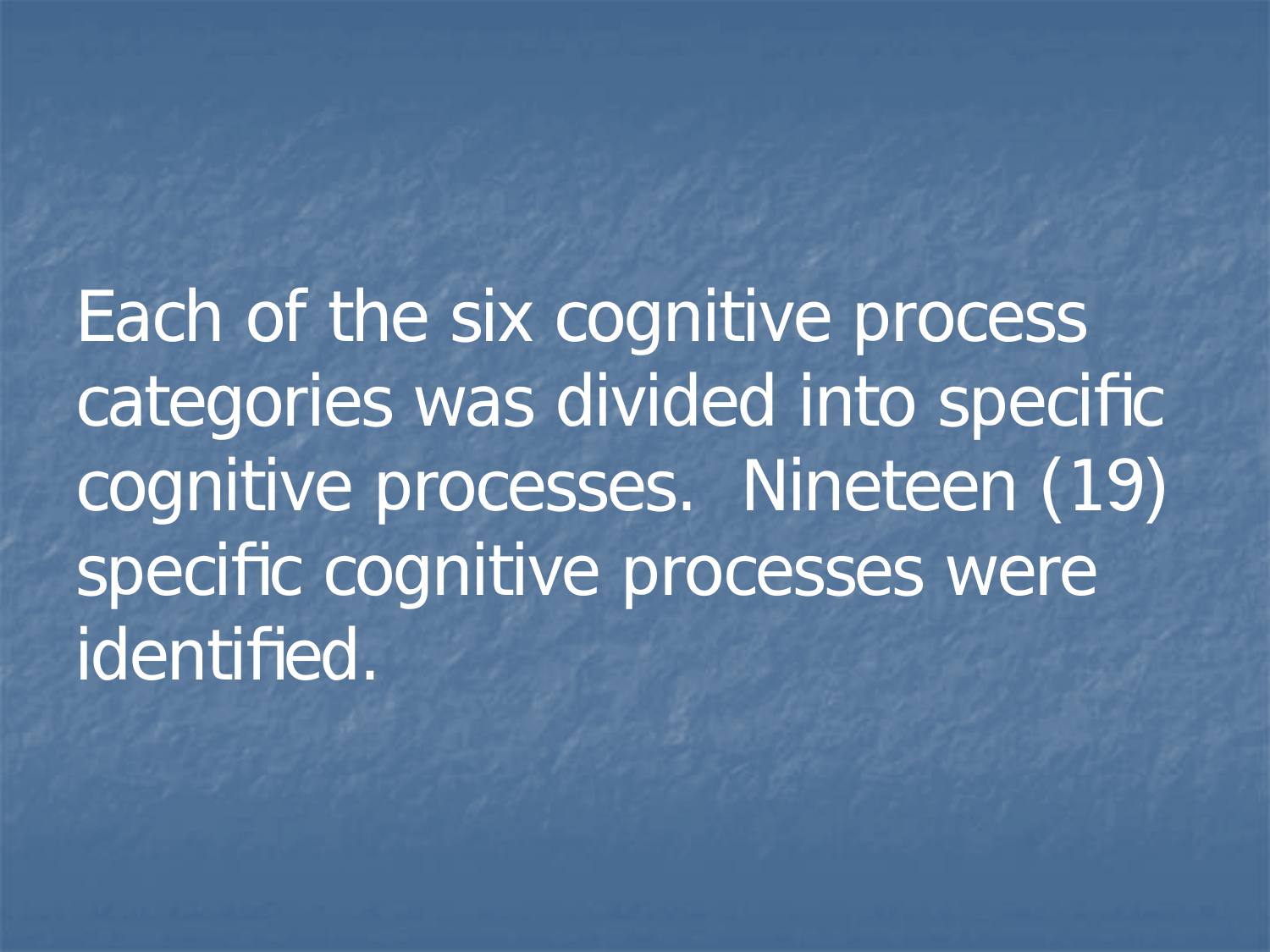

Each of the six cognitive process categories was divided into specific cognitive processes.  Nineteen (19) specific cognitive processes were identified.